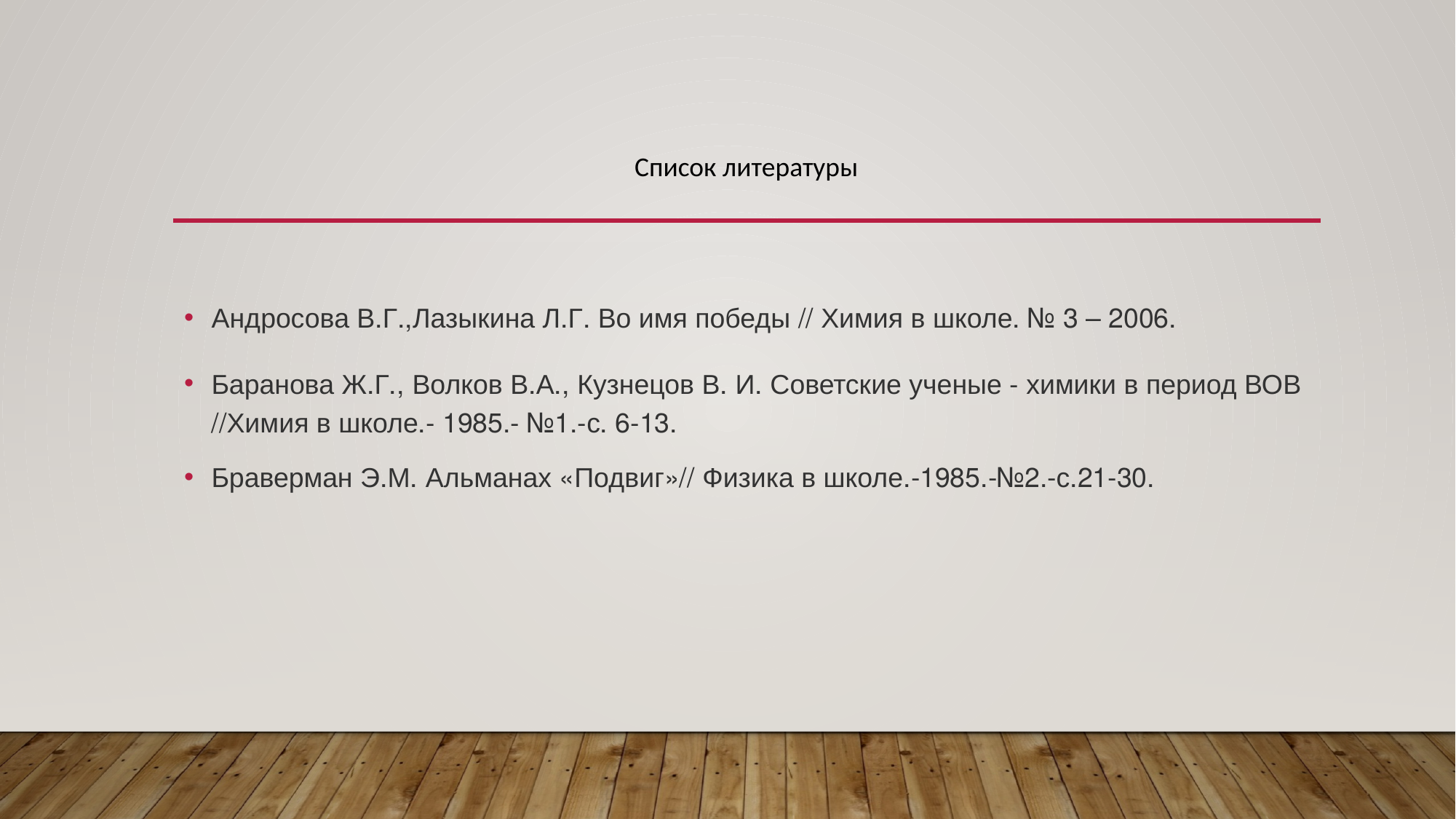

Список литературы

Андросова В.Г.,Лазыкина Л.Г. Во имя победы // Химия в школе. № 3 – 2006.
Баранова Ж.Г., Волков В.А., Кузнецов В. И. Советские ученые - химики в период ВОВ //Химия в школе.- 1985.- №1.-с. 6-13.
Браверман Э.М. Альманах «Подвиг»// Физика в школе.-1985.-№2.-с.21-30.